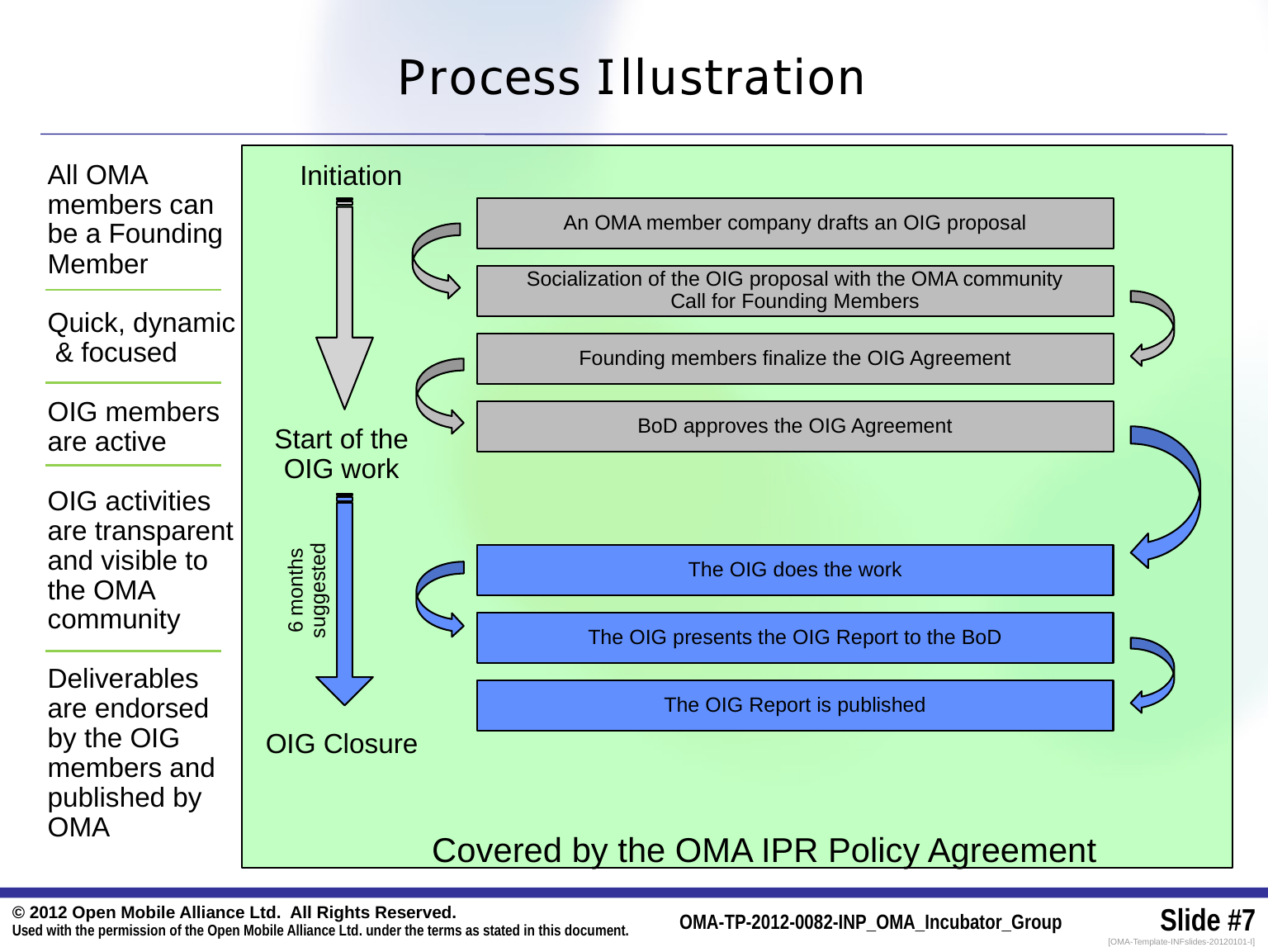

# Process Illustration

Initiation
An OMA member company drafts an OIG proposal

Socialization of the OIG proposal with the OMA community
Call for Founding Members

Founding members finalize the OIG Agreement

BoD approves the OIG Agreement
Start of the
OIG work

The OIG does the work

6 months
suggested

The OIG presents the OIG Report to the BoD

The OIG Report is published
OIG Closure
All OMA members can be a Founding Member

Quick, dynamic  & focused

OIG members are active

OIG activities are transparent and visible to the OMA community

Deliverables are endorsed by the OIG members and published by OMA
Covered by the OMA IPR Policy Agreement